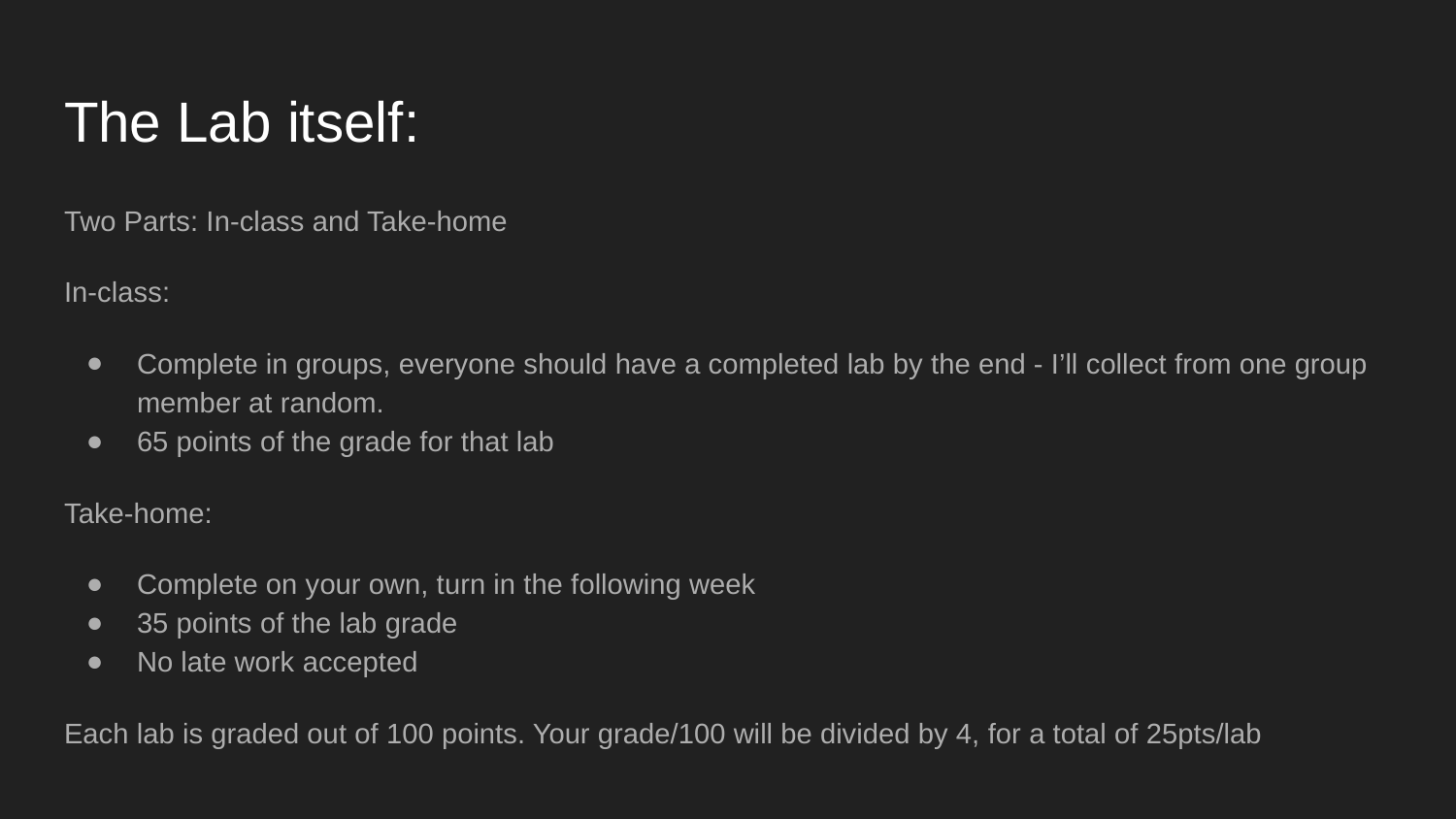

# The Lab itself:
Two Parts: In-class and Take-home
In-class:
Complete in groups, everyone should have a completed lab by the end - I’ll collect from one group member at random.
65 points of the grade for that lab
Take-home:
Complete on your own, turn in the following week
35 points of the lab grade
No late work accepted
Each lab is graded out of 100 points. Your grade/100 will be divided by 4, for a total of 25pts/lab